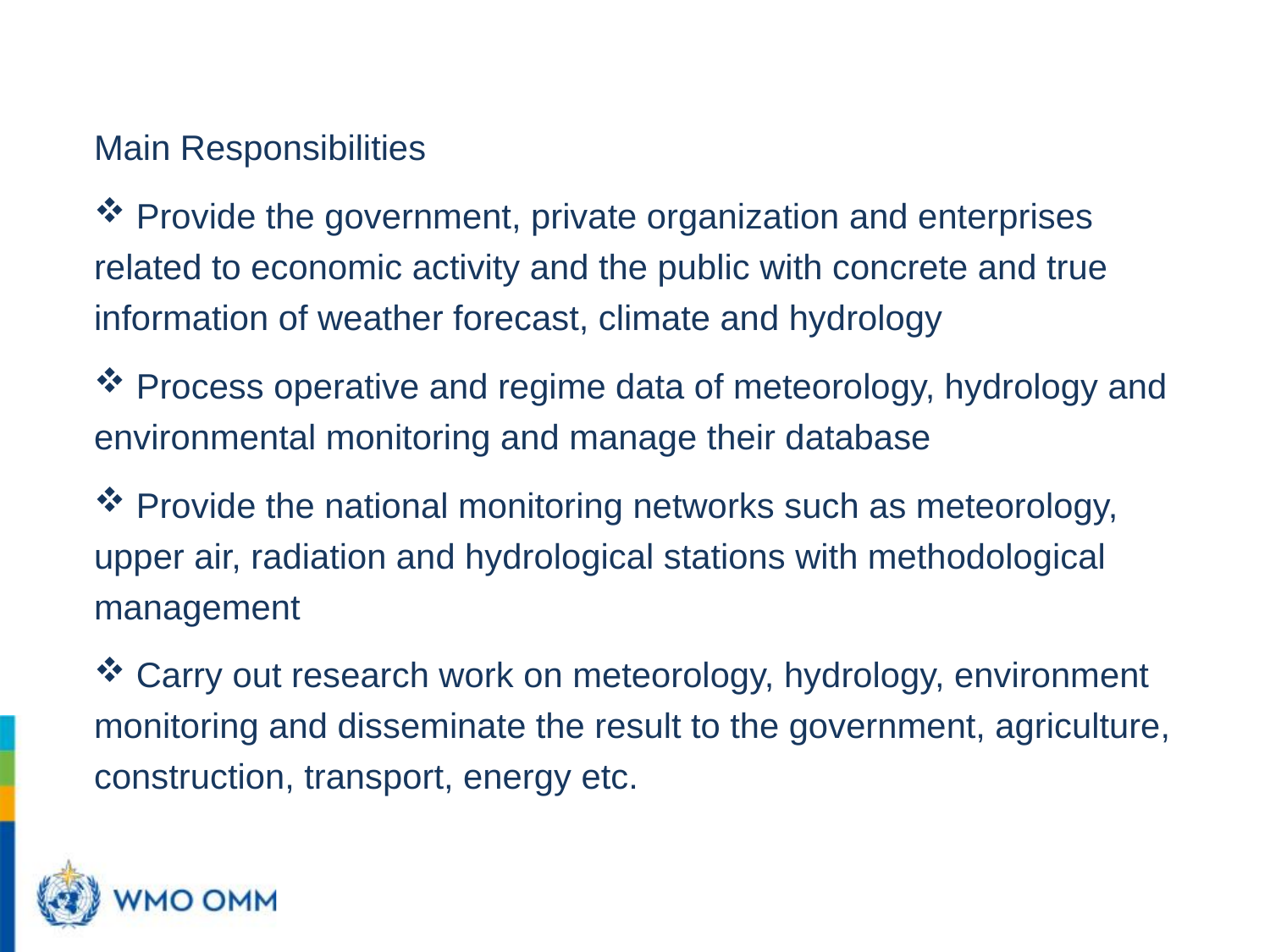

Main Responsibilities
 Provide the government, private organization and enterprises related to economic activity and the public with concrete and true information of weather forecast, climate and hydrology
 Process operative and regime data of meteorology, hydrology and environmental monitoring and manage their database
 Provide the national monitoring networks such as meteorology, upper air, radiation and hydrological stations with methodological management
 Carry out research work on meteorology, hydrology, environment monitoring and disseminate the result to the government, agriculture, construction, transport, energy etc.